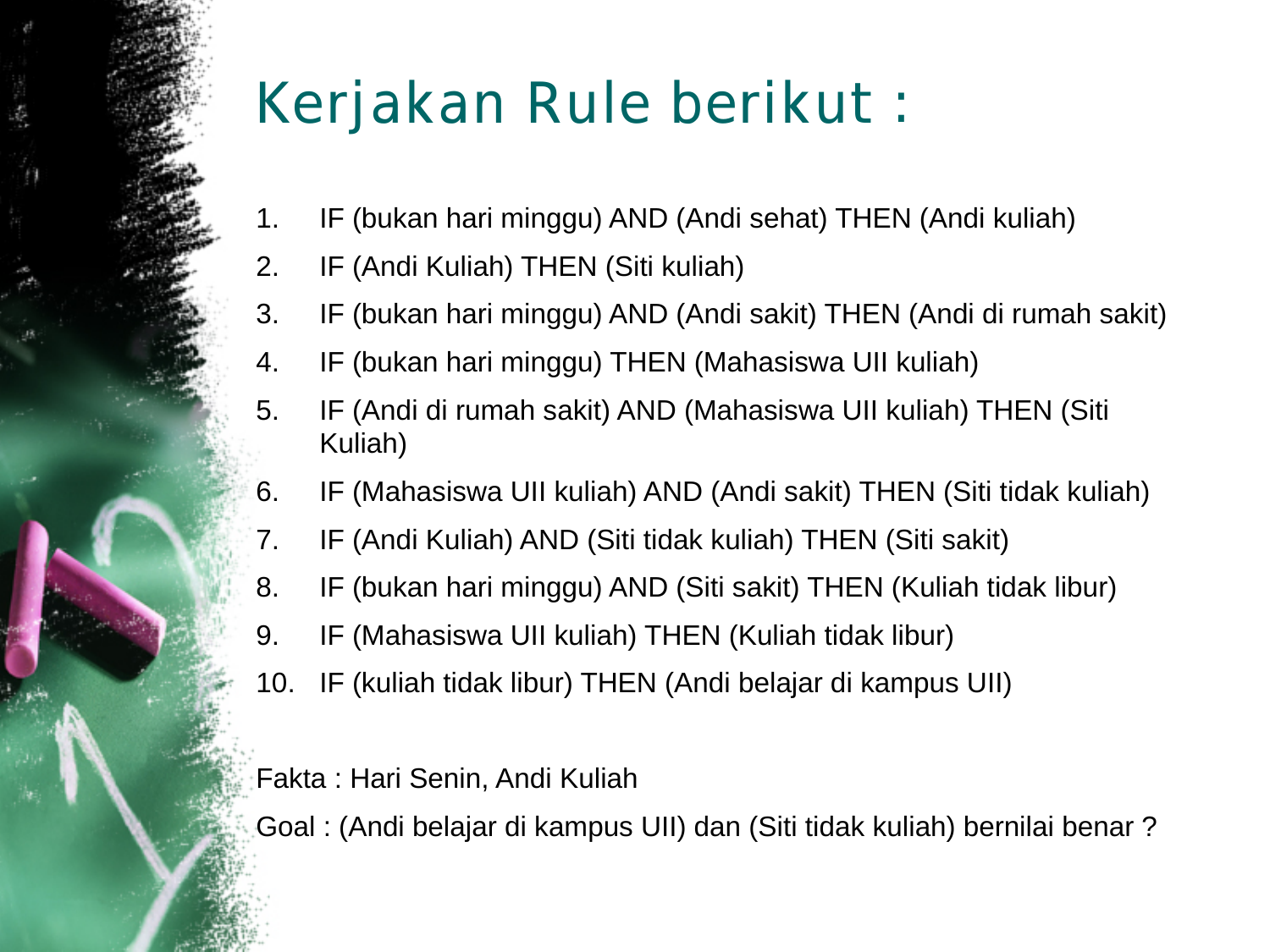

# Kerjakan Rule berikut :
IF (bukan hari minggu) AND (Andi sehat) THEN (Andi kuliah)
IF (Andi Kuliah) THEN (Siti kuliah)
IF (bukan hari minggu) AND (Andi sakit) THEN (Andi di rumah sakit)
IF (bukan hari minggu) THEN (Mahasiswa UII kuliah)
IF (Andi di rumah sakit) AND (Mahasiswa UII kuliah) THEN (Siti Kuliah)
IF (Mahasiswa UII kuliah) AND (Andi sakit) THEN (Siti tidak kuliah)
IF (Andi Kuliah) AND (Siti tidak kuliah) THEN (Siti sakit)
IF (bukan hari minggu) AND (Siti sakit) THEN (Kuliah tidak libur)
IF (Mahasiswa UII kuliah) THEN (Kuliah tidak libur)
IF (kuliah tidak libur) THEN (Andi belajar di kampus UII)

Fakta : Hari Senin, Andi Kuliah
Goal : (Andi belajar di kampus UII) dan (Siti tidak kuliah) bernilai benar ?